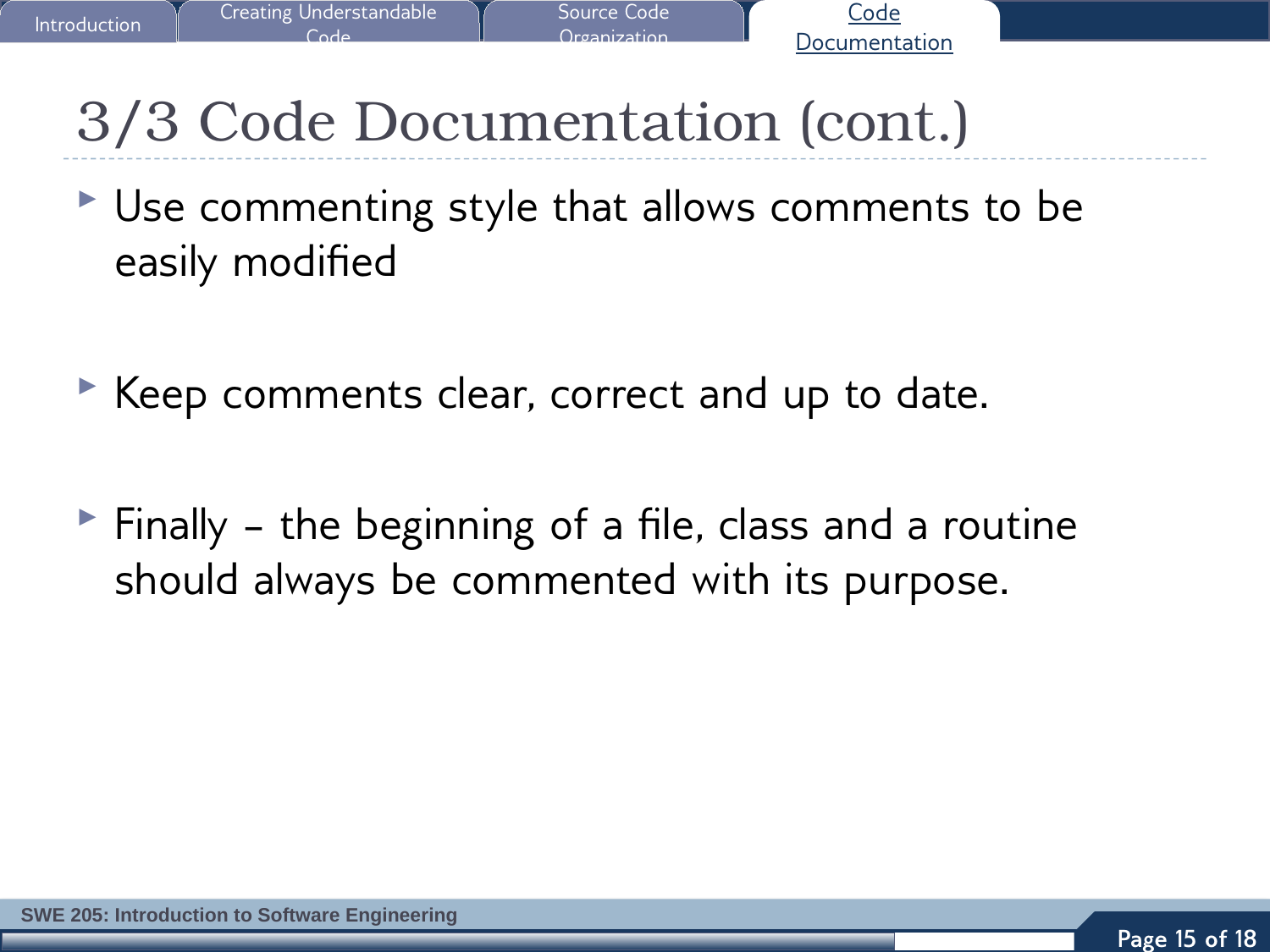

Introduction
Creating Understandable Code
Source Code Organization
Code Documentation
# 3/3 Code Documentation (cont.)
Use commenting style that allows comments to be easily modified

Keep comments clear, correct and up to date.

Finally – the beginning of a file, class and a routine should always be commented with its purpose.
15
Page 15 of 18